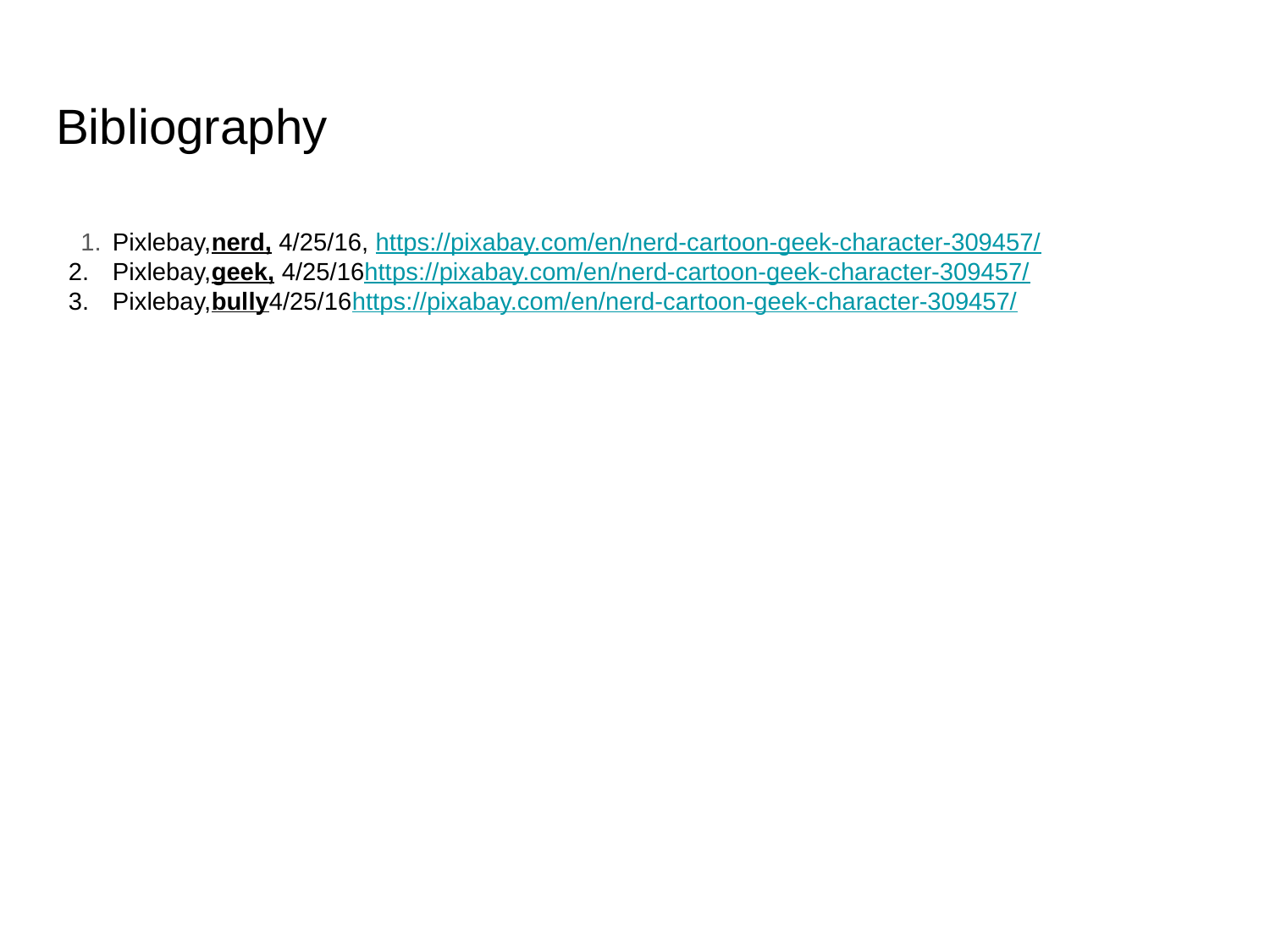

# Bibliography

Pixlebay,nerd, 4/25/16, https://pixabay.com/en/nerd-cartoon-geek-character-309457/
Pixlebay,geek, 4/25/16https://pixabay.com/en/nerd-cartoon-geek-character-309457/
Pixlebay,bully4/25/16https://pixabay.com/en/nerd-cartoon-geek-character-309457/